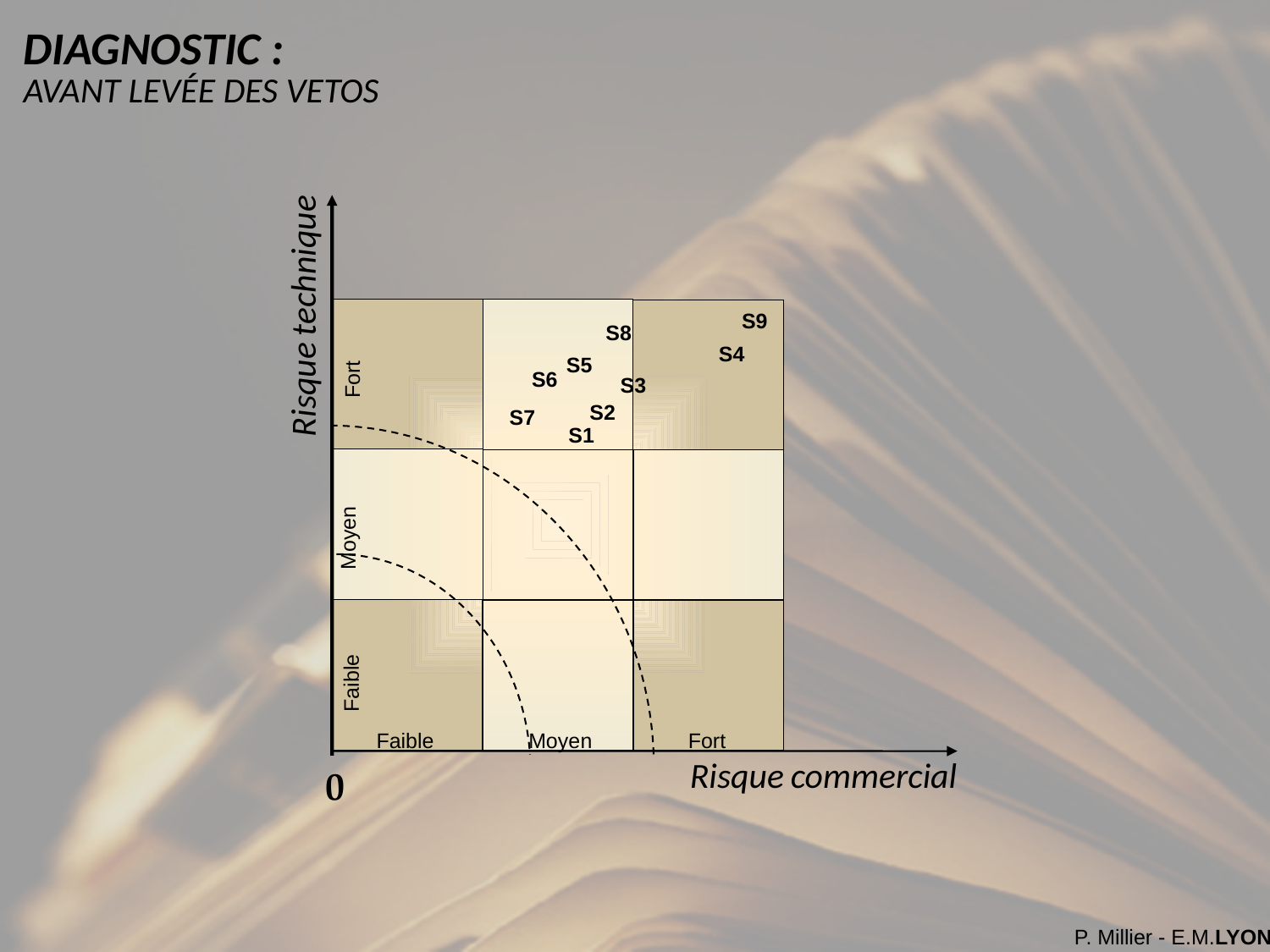

DIAGNOSTIC :
AVANT LEVÉE DES VETOS

Risque technique

S9
S8
S4
S5
S6
Fort
S3
S2
S7
S1

Moyen

Faible
Faible
Moyen
Fort
Risque commercial

0